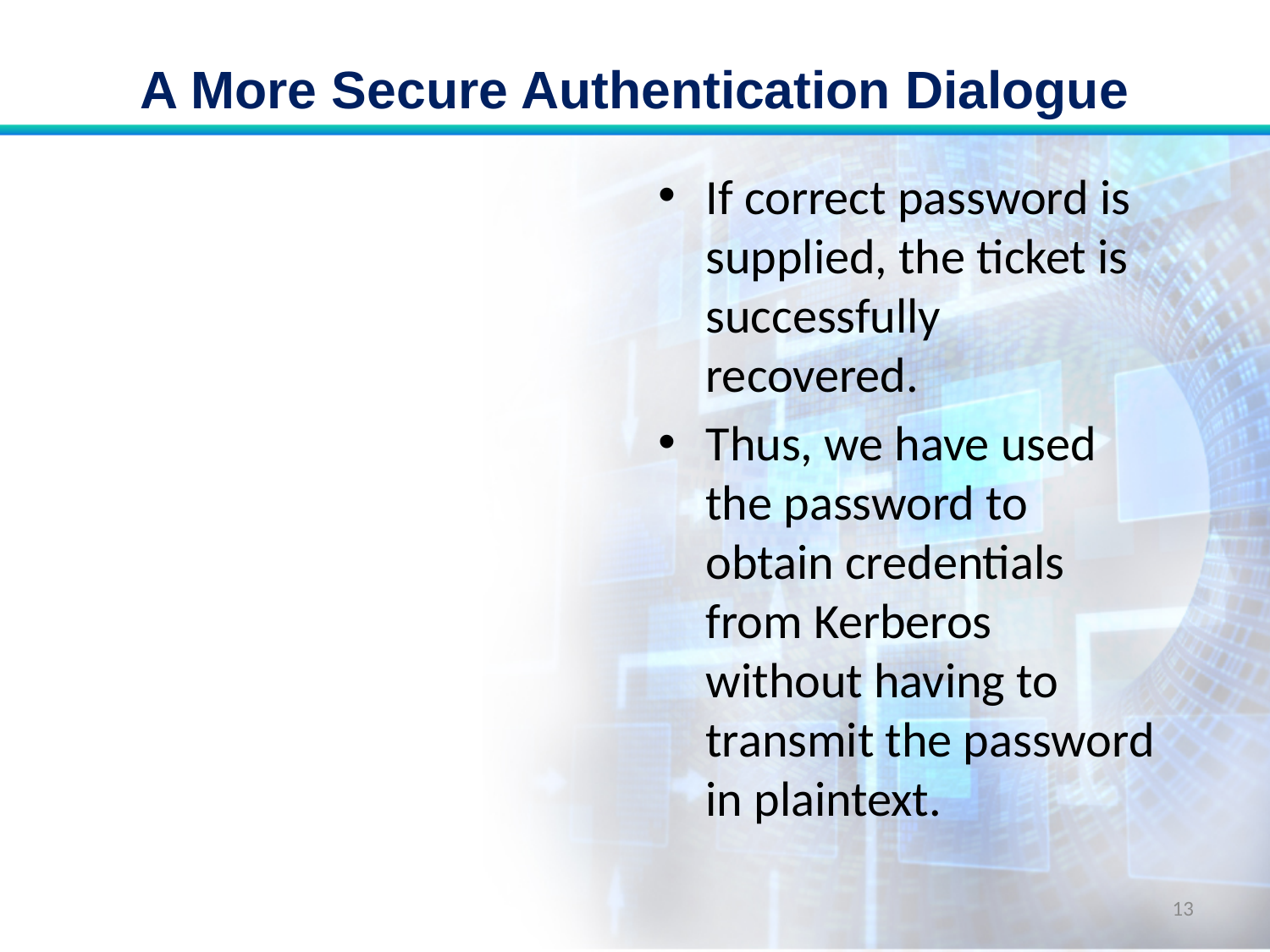

# A More Secure Authentication Dialogue
If correct password is supplied, the ticket is successfully recovered.
Thus, we have used the password to obtain credentials from Kerberos without having to transmit the password in plaintext.
13